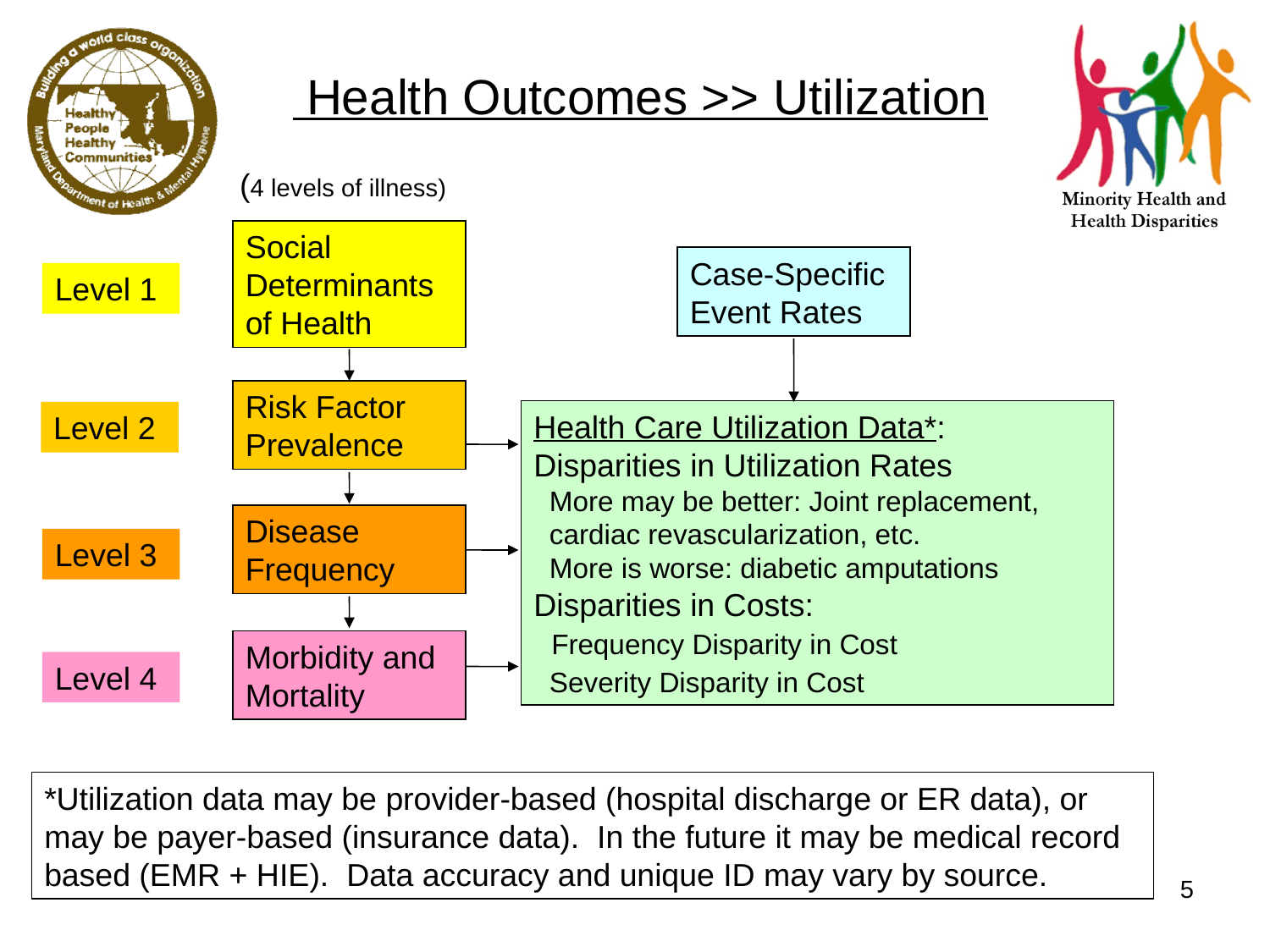

# Health Outcomes >> Utilization
 (4 levels of illness)
Social Determinants of Health
Case-Specific
Event Rates
Level 1

Risk Factor Prevalence
Health Care Utilization Data*:
Disparities in Utilization Rates
  More may be better: Joint replacement,
  cardiac revascularization, etc.
  More is worse: diabetic amputations
Disparities in Costs:
  Frequency Disparity in Cost
  Severity Disparity in Cost
Level 2

Disease Frequency
Level 3

Morbidity and  Mortality
Level 4

*Utilization data may be provider-based (hospital discharge or ER data), or may be payer-based (insurance data).  In the future it may be medical record based (EMR + HIE).  Data accuracy and unique ID may vary by source.
5